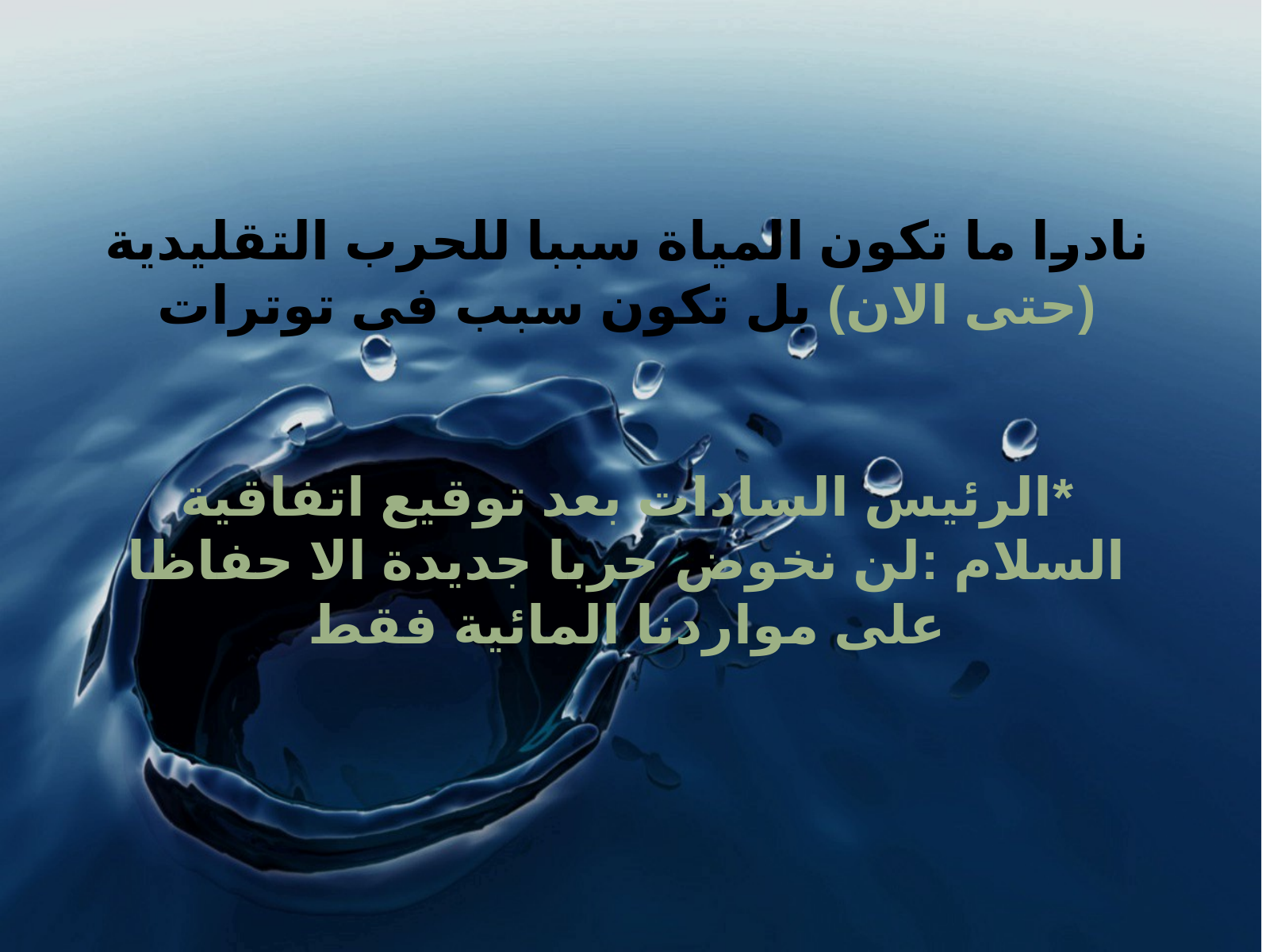

# نادرا ما تكون المياة سببا للحرب التقليدية (حتى الان) بل تكون سبب فى توترات *الرئيس السادات بعد توقيع اتفاقية السلام :لن نخوض حربا جديدة الا حفاظا على مواردنا المائية فقط